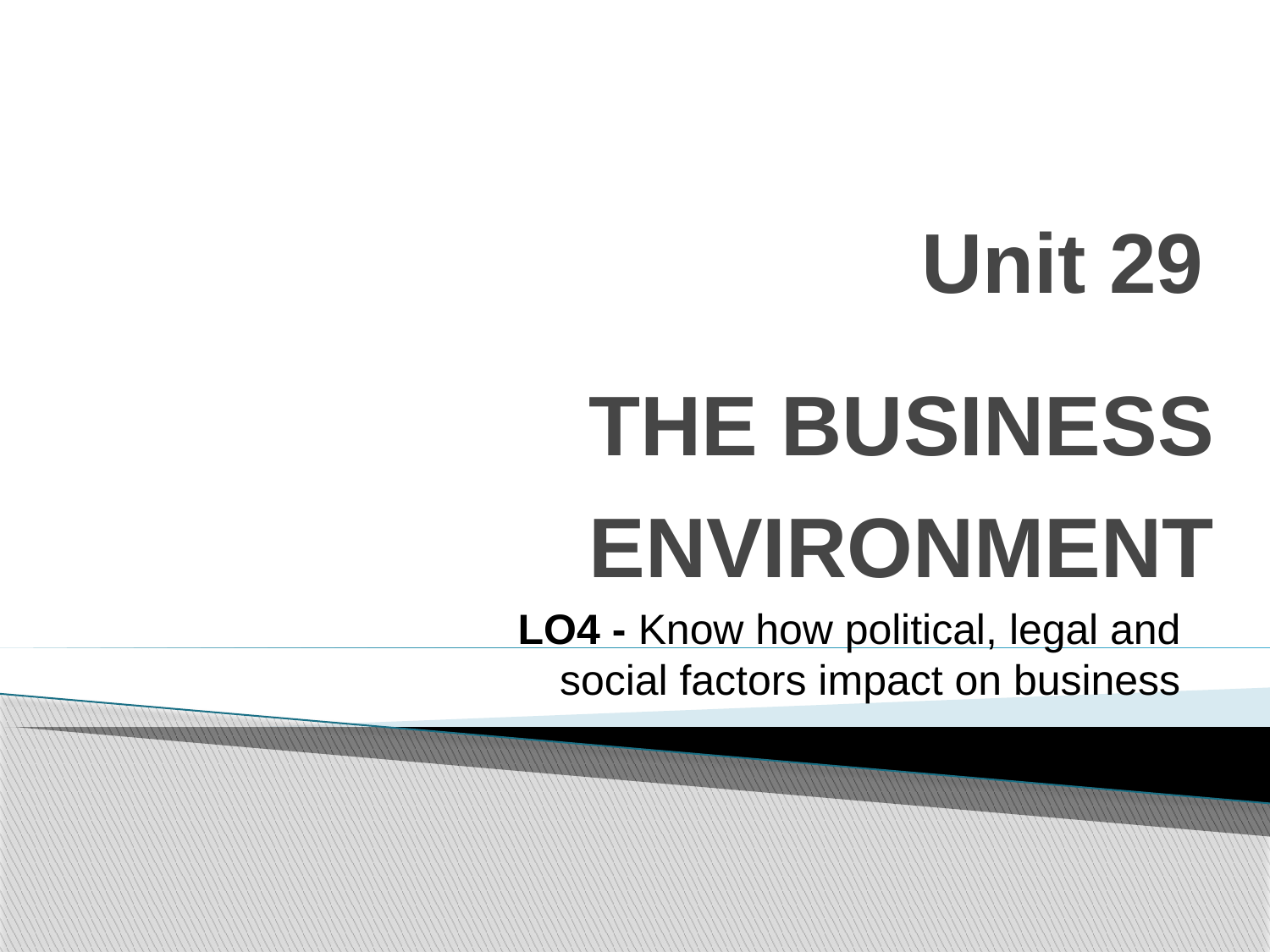

# Unit 29
THE BUSINESS
ENVIRONMENT
LO4 - Know how political, legal and
social factors impact on business